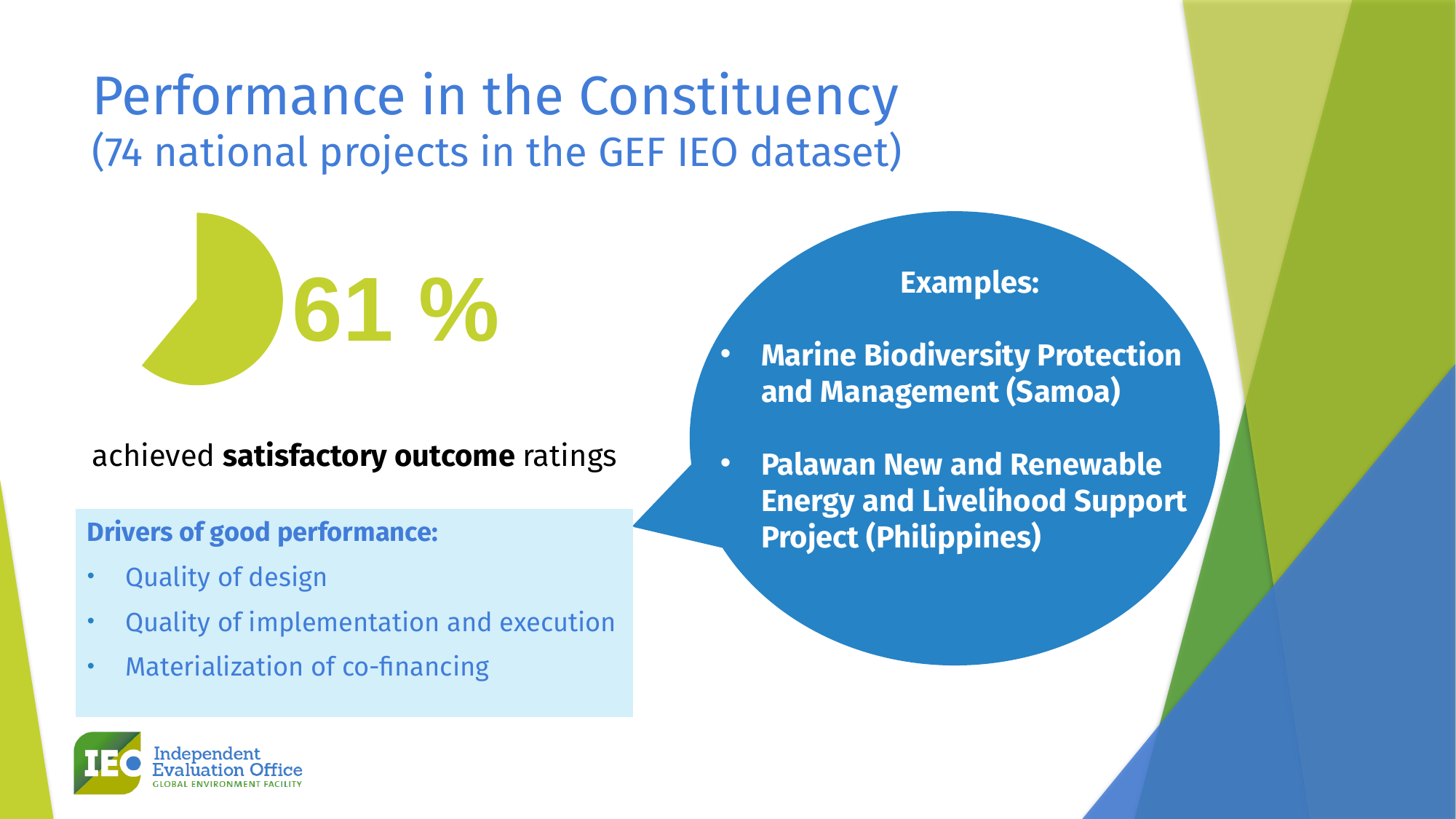

# Performance in the Constituency (74 national projects in the GEF IEO dataset)

### Chart

| Category | Sales |
|---|---|
| A | 61.0 |
| B | 39.0 |
61 %
achieved satisfactory outcome ratings

 Examples:

Marine Biodiversity Protection and Management (Samoa)

Palawan New and Renewable Energy and Livelihood Support Project (Philippines)
Drivers of good performance:
Quality of design
Quality of implementation and execution
Materialization of co-financing